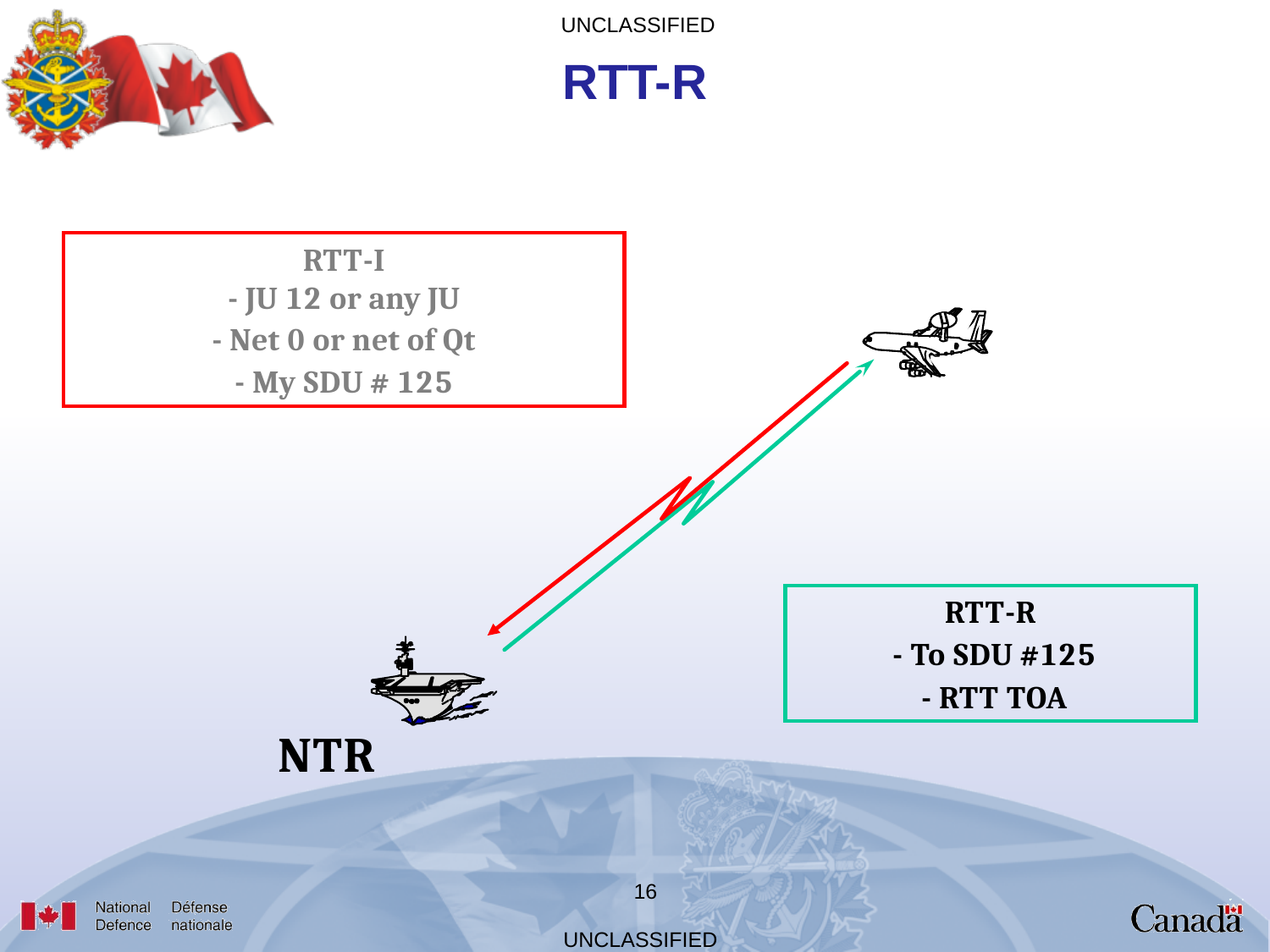

RTT-R

RTT-I
- JU 12 or any JU
- Net 0 or net of Qt
- My SDU # 125

RTT-R
 - To SDU #125
 - RTT TOA

NTR